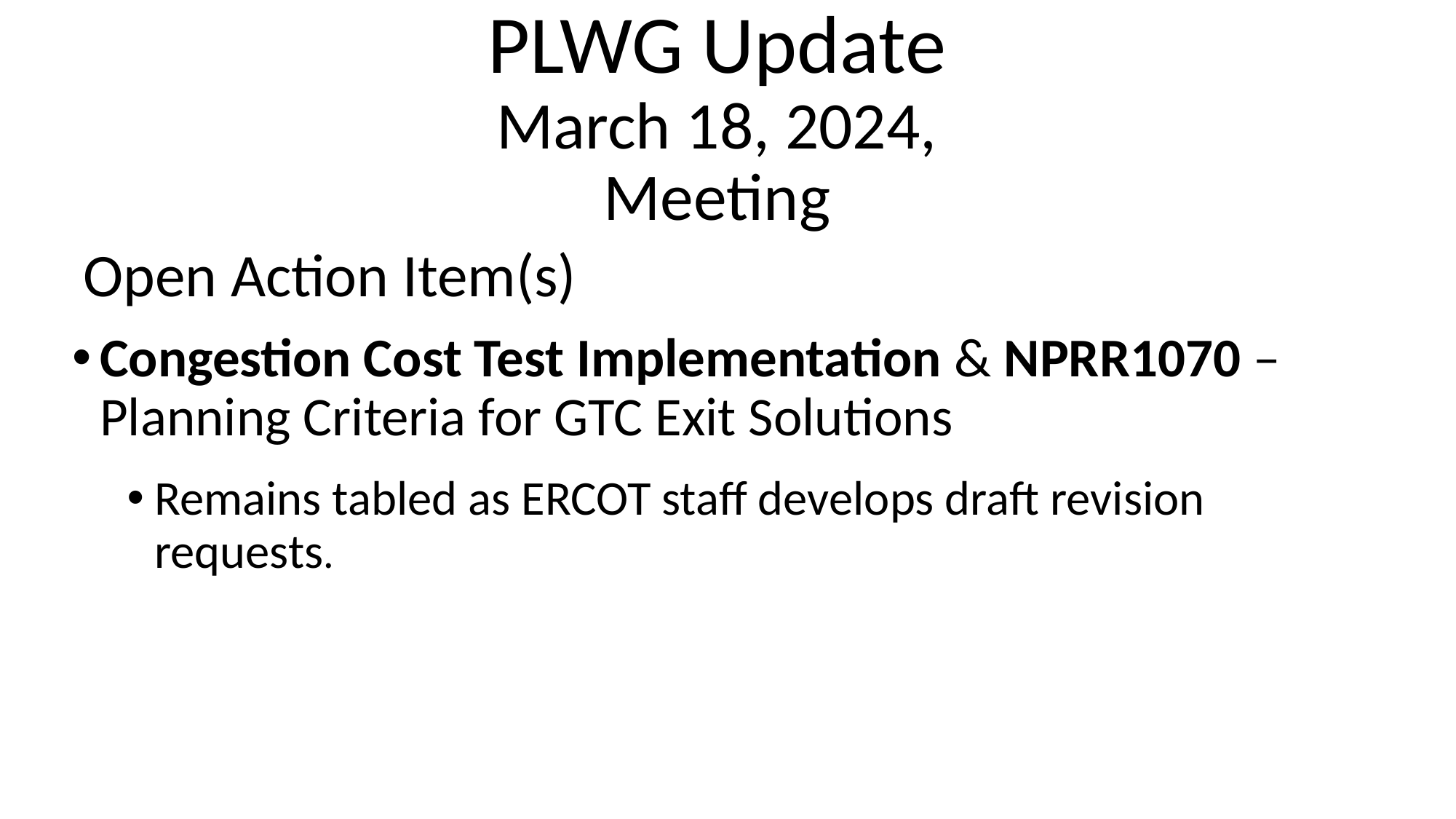

# PLWG Update March 18, 2024, Meeting
Open Action Item(s)
Congestion Cost Test Implementation & NPRR1070 – Planning Criteria for GTC Exit Solutions
Remains tabled as ERCOT staff develops draft revision requests.